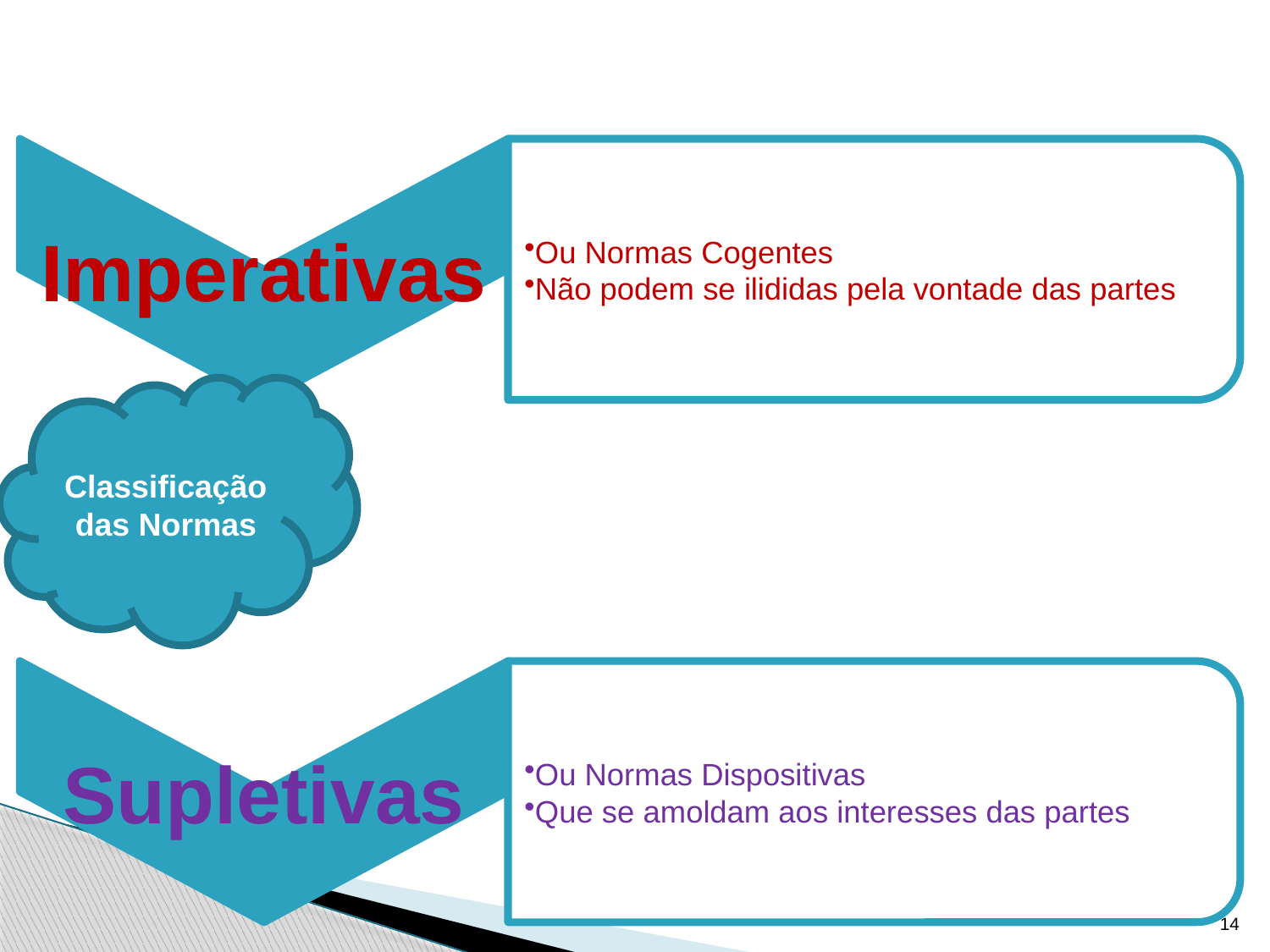

Imperativas
Ou Normas Cogentes
Não podem se ilididas pela vontade das partes
Supletivas
Ou Normas Dispositivas
Que se amoldam aos interesses das partes
Classificação das Normas
14